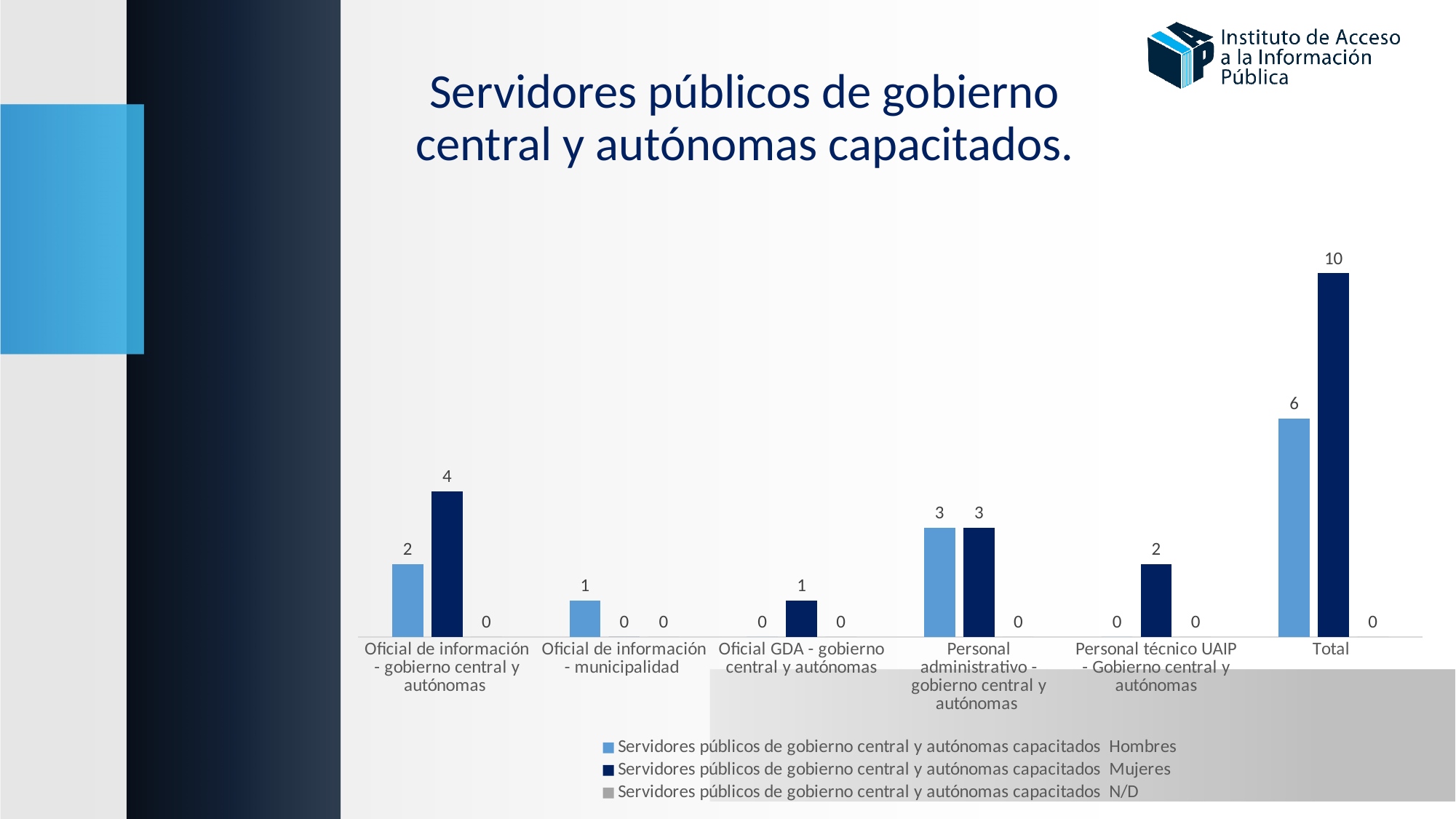

Servidores públicos de gobierno central y autónomas capacitados.

### Chart

| Category | Servidores públicos de gobierno central y autónomas capacitados  | Servidores públicos de gobierno central y autónomas capacitados  | Servidores públicos de gobierno central y autónomas capacitados  |
|---|---|---|---|
| Oficial de información - gobierno central y autónomas  | 2.0 | 4.0 | None |
| Oficial de información - municipalidad  | 1.0 | None | None |
| Oficial GDA - gobierno central y autónomas | None | 1.0 | None |
| Personal administrativo - gobierno central y autónomas  | 3.0 | 3.0 | None |
| Personal técnico UAIP - Gobierno central y autónomas | None | 2.0 | None |
| Total  | 6.0 | 10.0 | 0.0 |